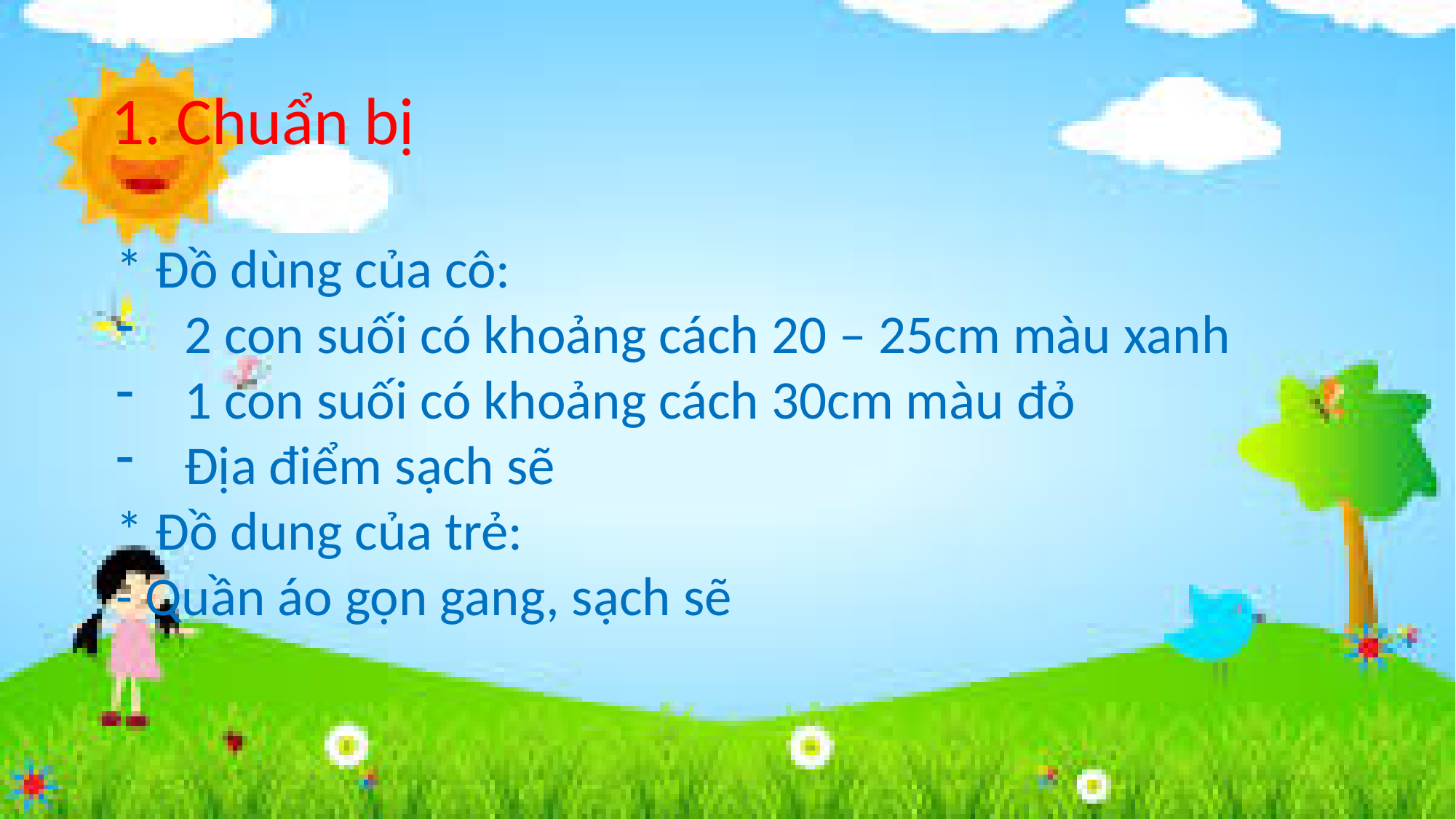

# 1. Chuẩn bị
* Đồ dùng của cô:
2 con suối có khoảng cách 20 – 25cm màu xanh
1 con suối có khoảng cách 30cm màu đỏ
Địa điểm sạch sẽ
* Đồ dung của trẻ:
- Quần áo gọn gang, sạch sẽ